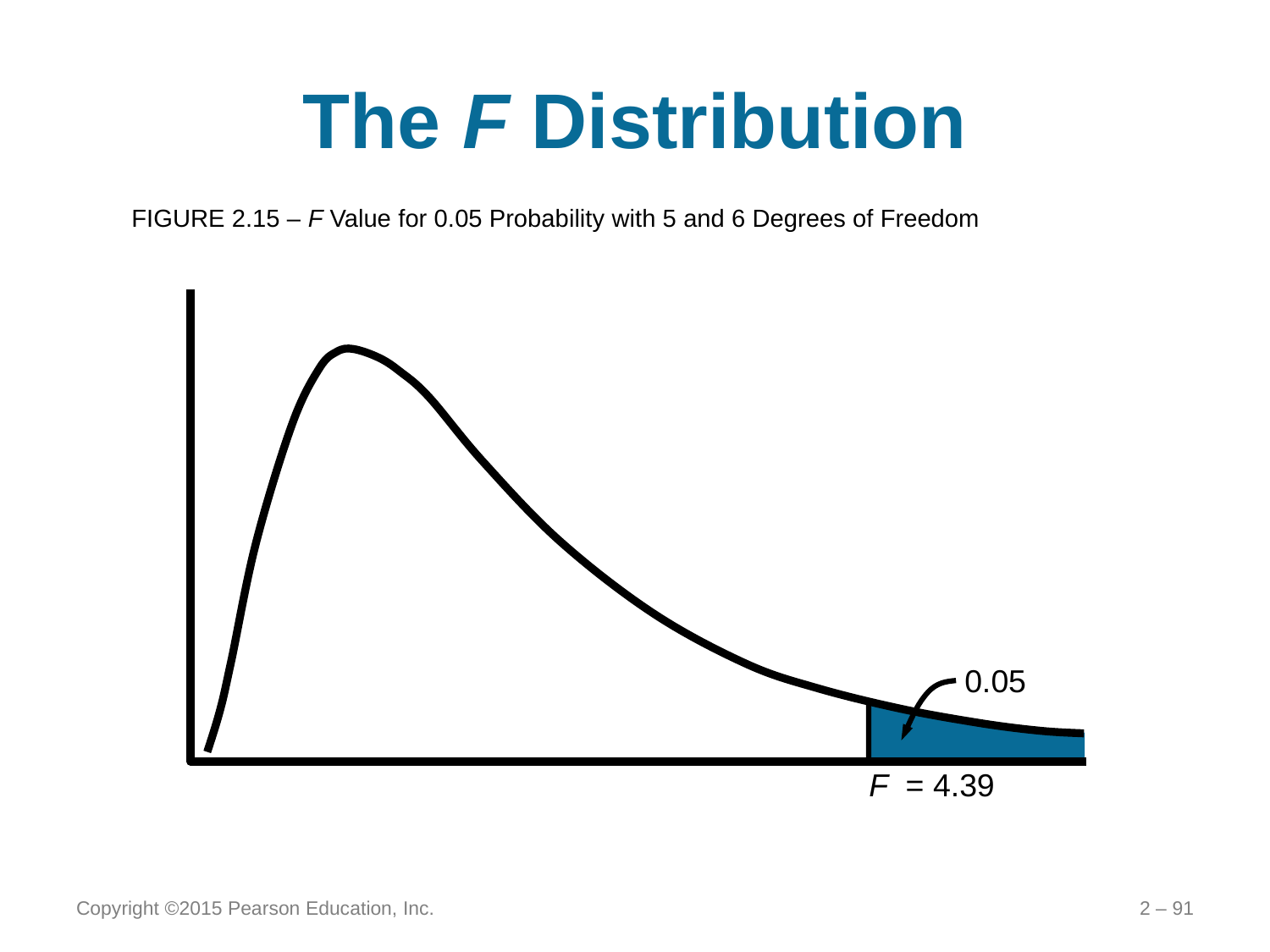

# The F Distribution
FIGURE 2.15 – F Value for 0.05 Probability with 5 and 6 Degrees of Freedom

0.05

F  = 4.39

Copyright ©2015 Pearson Education, Inc.
2 – 91